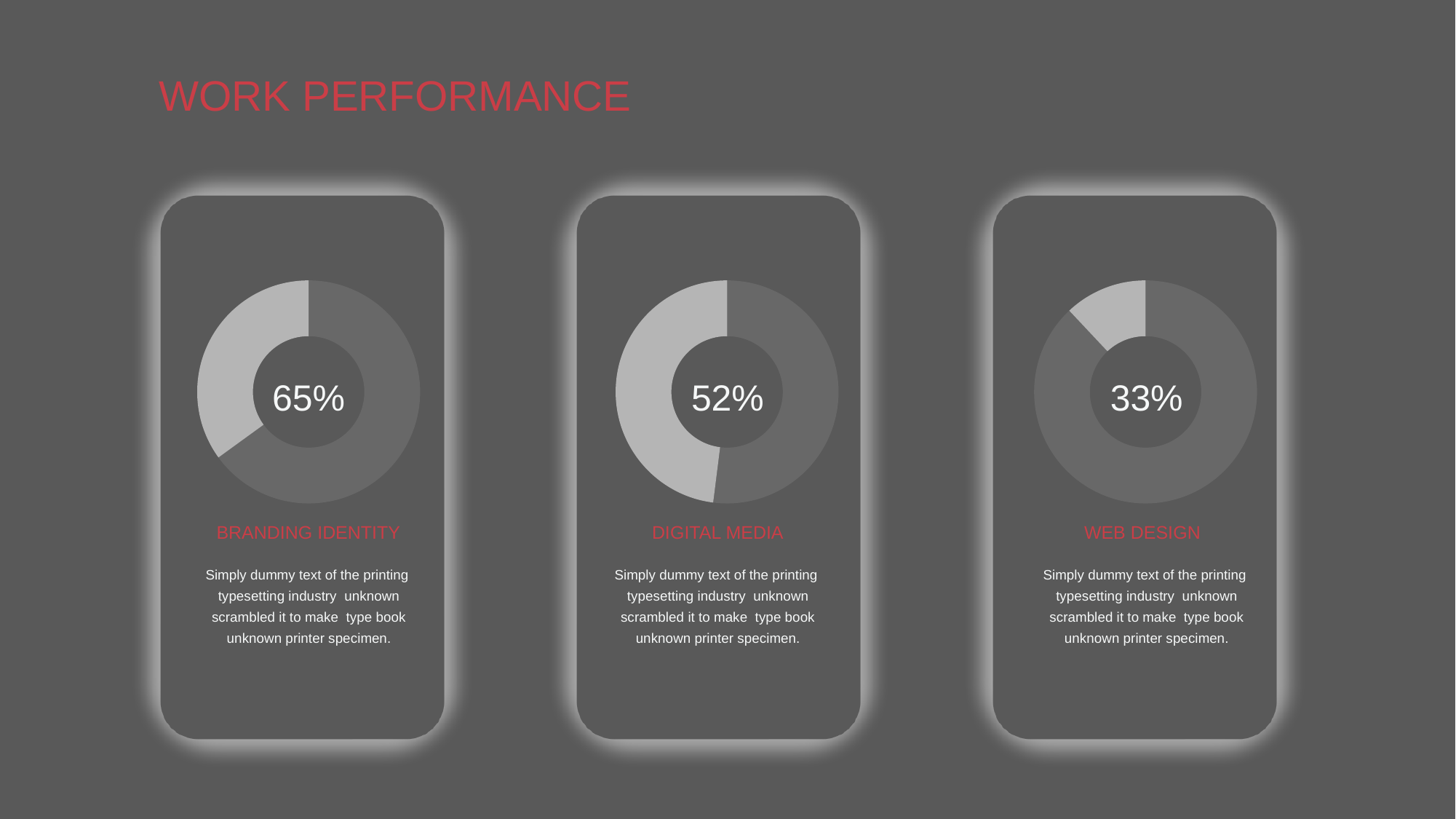

WORK PERFORMANCE

### Chart

| Category | Sales |
|---|---|
| 1st Qtr | 65.0 |
| 2nd Qtr | 35.0 |
65%
BRANDING IDENTITY
Simply dummy text of the printing  typesetting industry  unknown scrambled it to make  type book unknown printer specimen.

### Chart

| Category | Sales |
|---|---|
| 1st Qtr | 52.0 |
| 2nd Qtr | 48.0 |
52%
DIGITAL MEDIA
Simply dummy text of the printing  typesetting industry  unknown scrambled it to make  type book unknown printer specimen.

### Chart

| Category | Sales |
|---|---|
| 1st Qtr | 88.0 |
| 2nd Qtr | 12.0 |
33%
WEB DESIGN
Simply dummy text of the printing  typesetting industry  unknown scrambled it to make  type book unknown printer specimen.